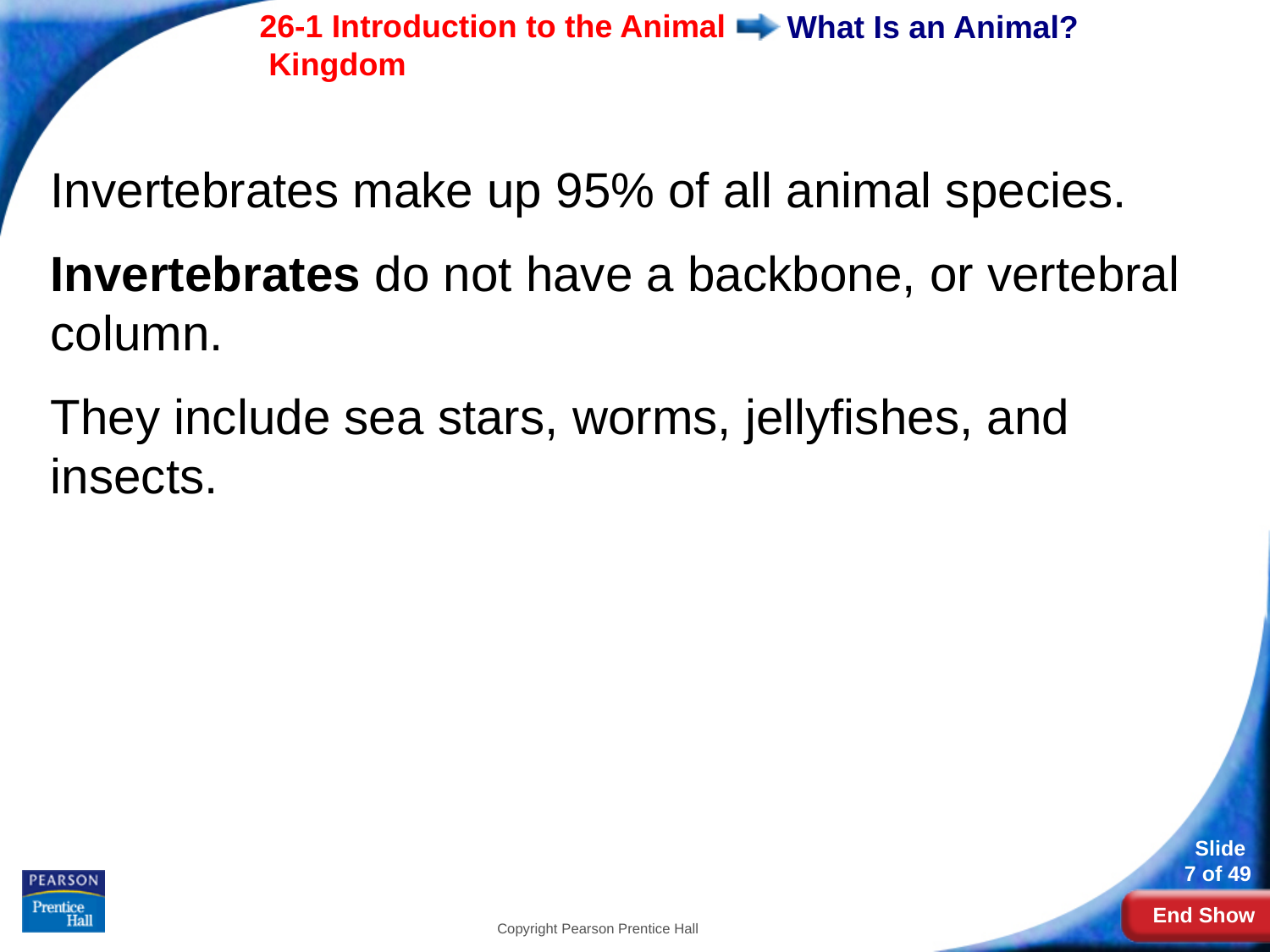

# What Is an Animal?
Invertebrates make up 95% of all animal species.
Invertebrates do not have a backbone, or vertebral column.
They include sea stars, worms, jellyfishes, and insects.
Copyright Pearson Prentice Hall